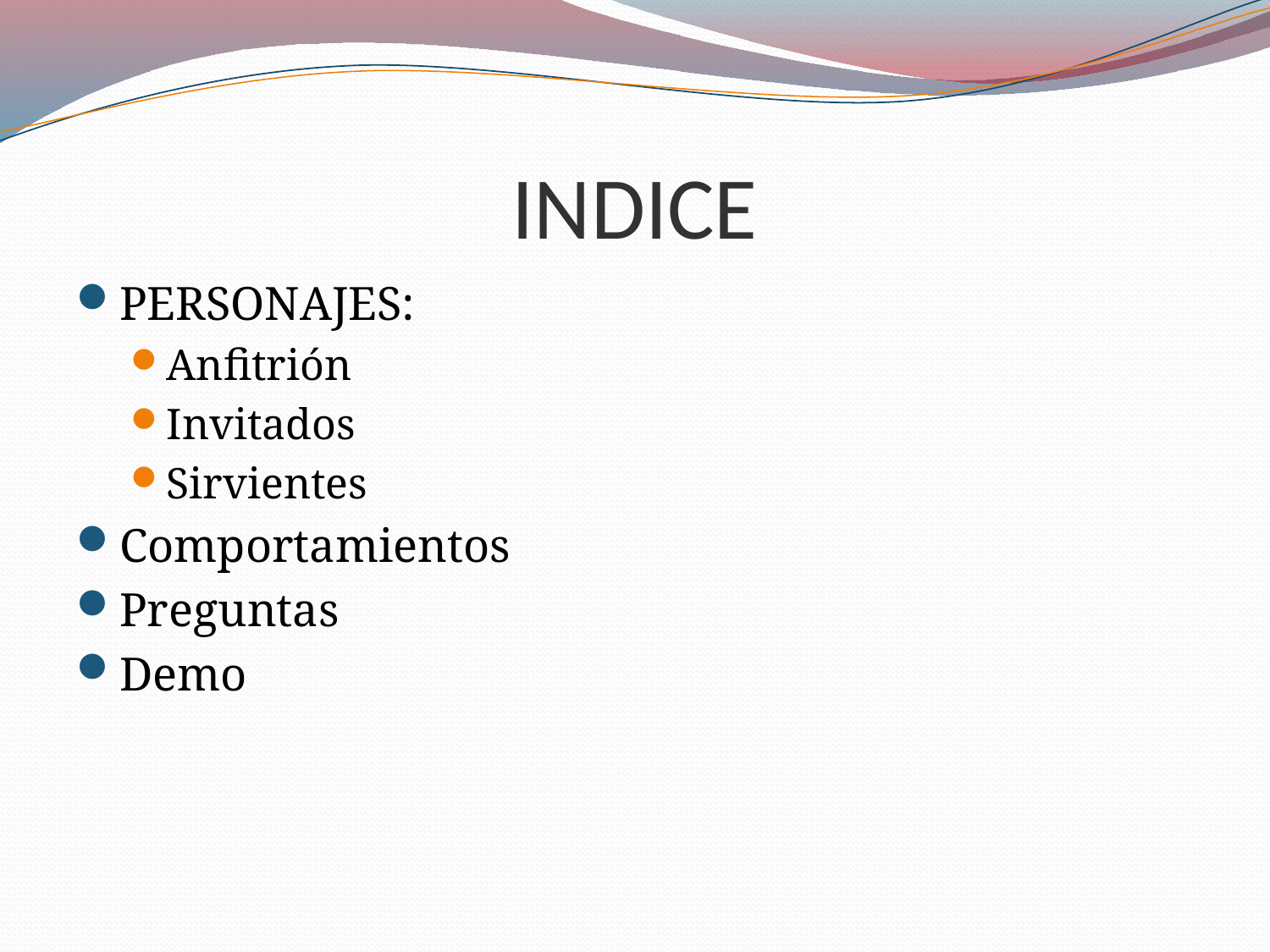

# INDICE
PERSONAJES:
Anfitrión
Invitados
Sirvientes
Comportamientos
Preguntas
Demo